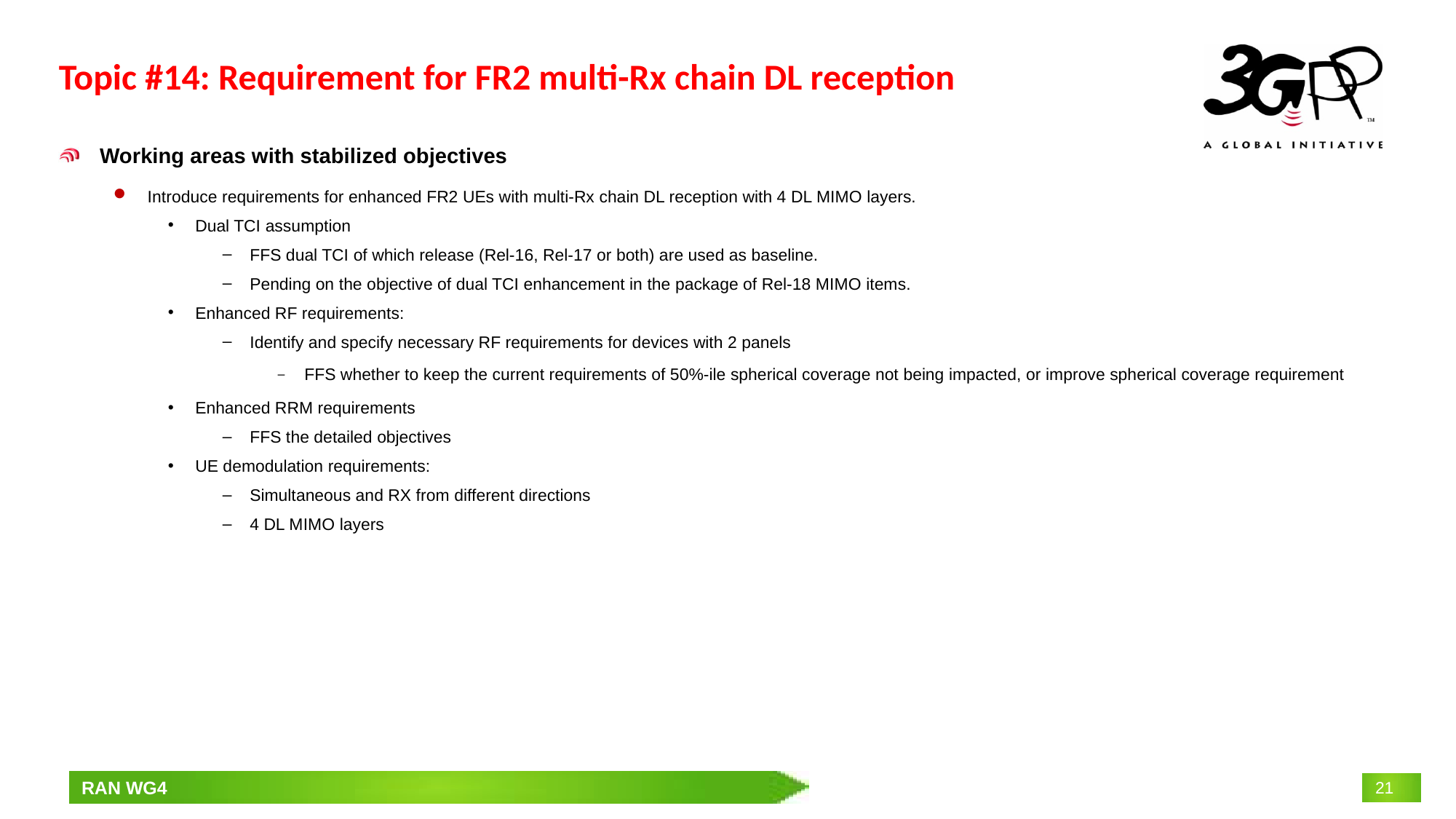

# Topic #14: Requirement for FR2 multi-Rx chain DL reception
Working areas with stabilized objectives
Introduce requirements for enhanced FR2 UEs with multi-Rx chain DL reception with 4 DL MIMO layers.
Dual TCI assumption
FFS dual TCI of which release (Rel-16, Rel-17 or both) are used as baseline.
Pending on the objective of dual TCI enhancement in the package of Rel-18 MIMO items.
Enhanced RF requirements:
Identify and specify necessary RF requirements for devices with 2 panels
FFS whether to keep the current requirements of 50%-ile spherical coverage not being impacted, or improve spherical coverage requirement
Enhanced RRM requirements
FFS the detailed objectives
UE demodulation requirements:
Simultaneous and RX from different directions
4 DL MIMO layers